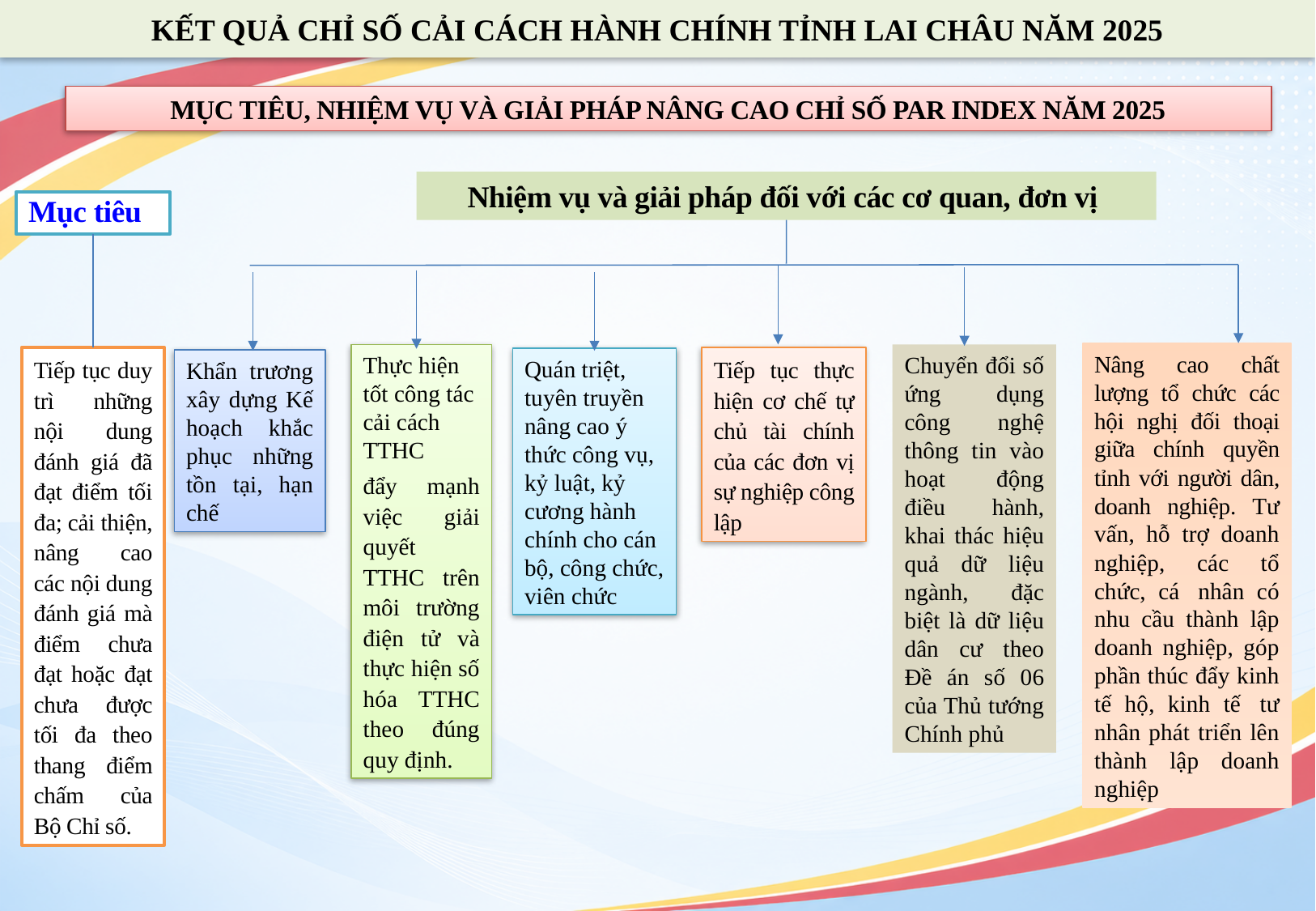

# KẾT QUẢ CHỈ SỐ CẢI CÁCH HÀNH CHÍNH TỈNH LAI CHÂU NĂM 2025
MỤC TIÊU, NHIỆM VỤ VÀ GIẢI PHÁP NÂNG CAO CHỈ SỐ PAR INDEX NĂM 2025
Nhiệm vụ và giải pháp đối với các cơ quan, đơn vị
Mục tiêu
Nâng cao chất lượng tổ chức các hội nghị đối thoại giữa chính quyền tỉnh với người dân, doanh nghiệp. Tư vấn, hỗ trợ doanh nghiệp, các tổ chức, cá  nhân có nhu cầu thành lập doanh nghiệp, góp phần thúc đẩy kinh tế hộ, kinh tế  tư nhân phát triển lên thành lập doanh nghiệp
Thực hiện tốt công tác cải cách TTHC
đẩy mạnh việc giải quyết TTHC trên môi trường điện tử và thực hiện số hóa TTHC theo đúng quy định.
Chuyển đổi số ứng dụng công nghệ thông tin vào hoạt động điều hành, khai thác hiệu quả dữ liệu ngành, đặc biệt là dữ liệu dân cư theo Đề án số 06 của Thủ tướng Chính phủ
Tiếp tục thực hiện cơ chế tự chủ tài chính của các đơn vị sự nghiệp công lập
Tiếp tục duy trì những nội dung đánh giá đã đạt điểm tối đa; cải thiện, nâng cao các nội dung đánh giá mà điểm chưa đạt hoặc đạt chưa được tối đa theo thang điểm chấm của Bộ Chỉ số.
Quán triệt, tuyên truyền nâng cao ý thức công vụ, kỷ luật, kỷ cương hành chính cho cán bộ, công chức, viên chức
Khẩn trương xây dựng Kế hoạch khắc phục những tồn tại, hạn chế